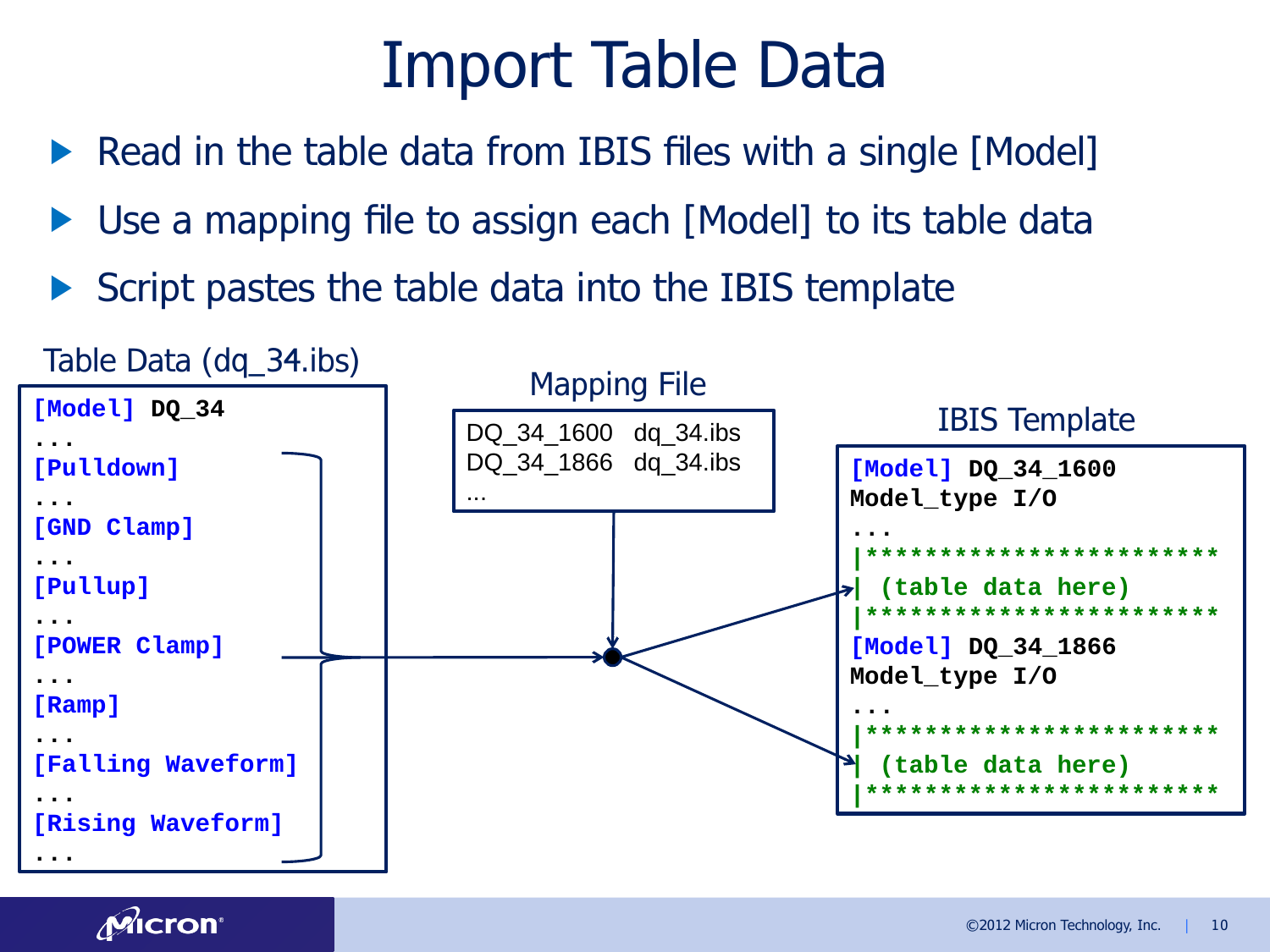

# Import Table Data
Read in the table data from IBIS files with a single [Model]
Use a mapping file to assign each [Model] to its table data
Script pastes the table data into the IBIS template

Table Data (dq_34.ibs)
Mapping File
[Model] DQ_34
...
[Pulldown]
...
[GND Clamp]
...
[Pullup]
...
[POWER Clamp]
...
[Ramp]
...
[Falling Waveform]
...
[Rising Waveform]
...
IBIS Template
DQ_34_1600   dq_34.ibs
DQ_34_1866   dq_34.ibs
...
[Model] DQ_34_1600
Model_type I/O
...
|************************
| (table data here)
|************************
[Model] DQ_34_1866
Model_type I/O
...
|************************
| (table data here)
|************************